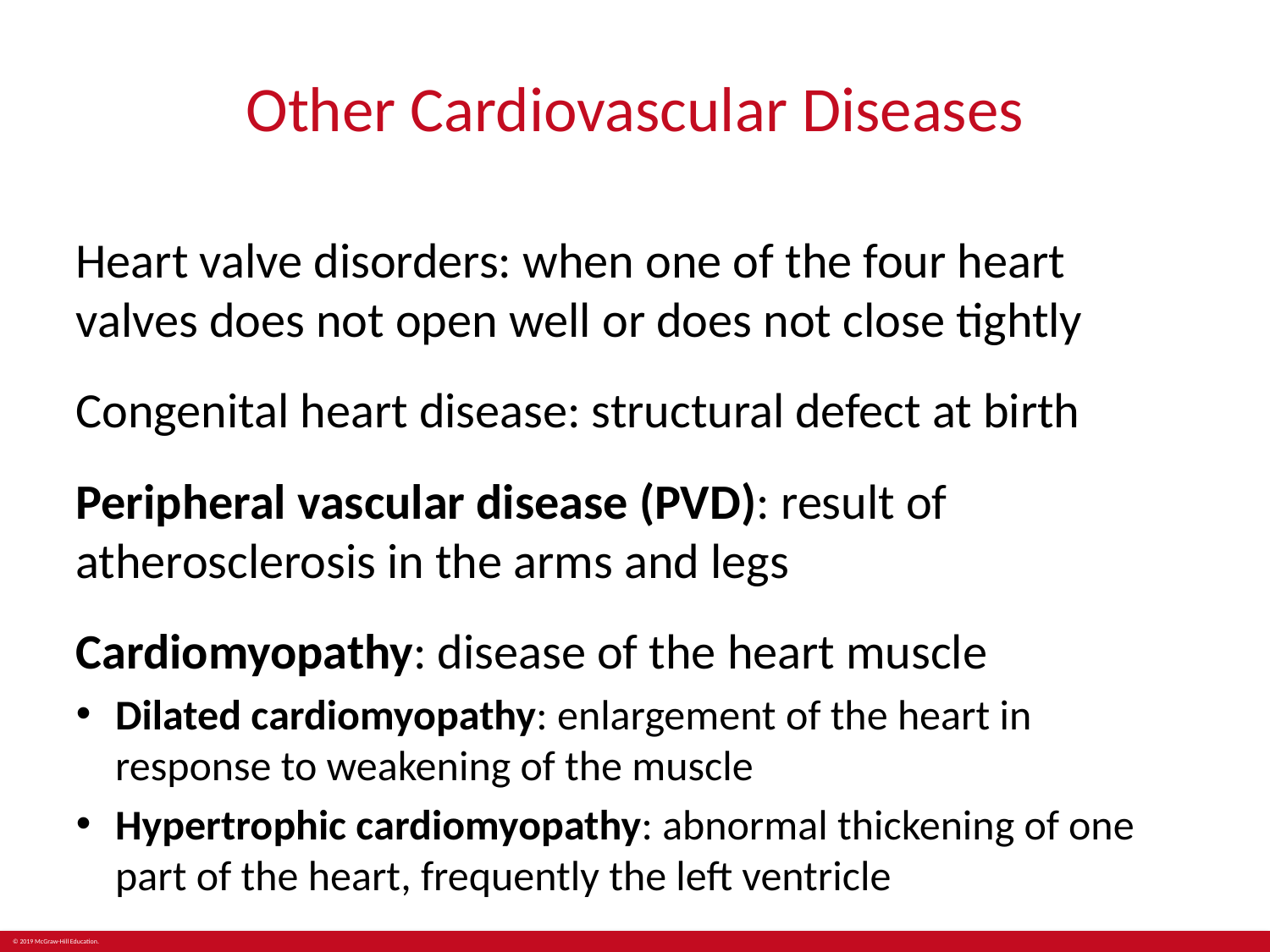

# Other Cardiovascular Diseases
Heart valve disorders: when one of the four heart valves does not open well or does not close tightly
Congenital heart disease: structural defect at birth
Peripheral vascular disease (PVD): result of atherosclerosis in the arms and legs
Cardiomyopathy: disease of the heart muscle
Dilated cardiomyopathy: enlargement of the heart in response to weakening of the muscle
Hypertrophic cardiomyopathy: abnormal thickening of one part of the heart, frequently the left ventricle